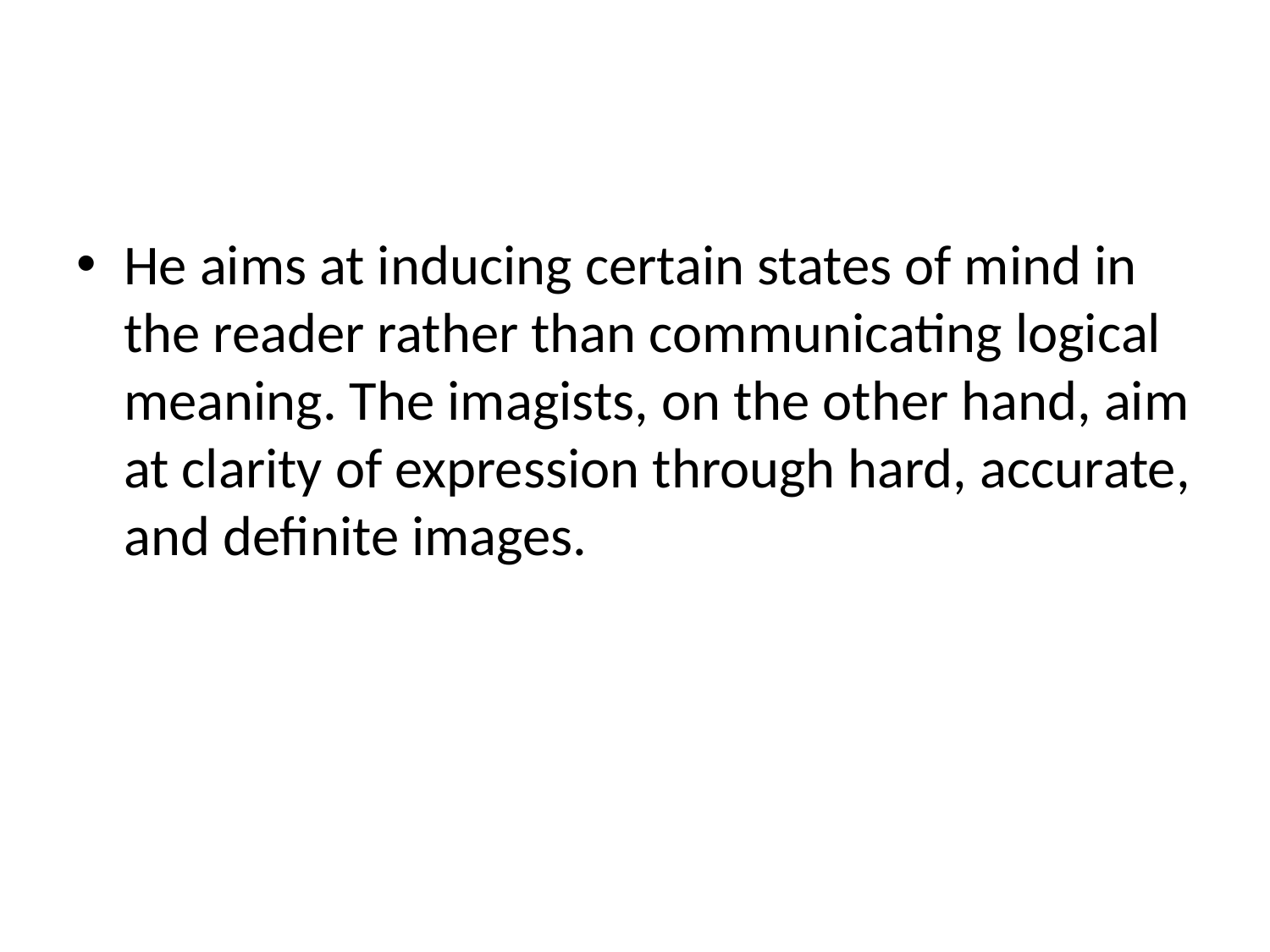

#
He aims at inducing certain states of mind in the reader rather than communicating logical meaning. The imagists, on the other hand, aim at clarity of expression through hard, accurate, and definite images.